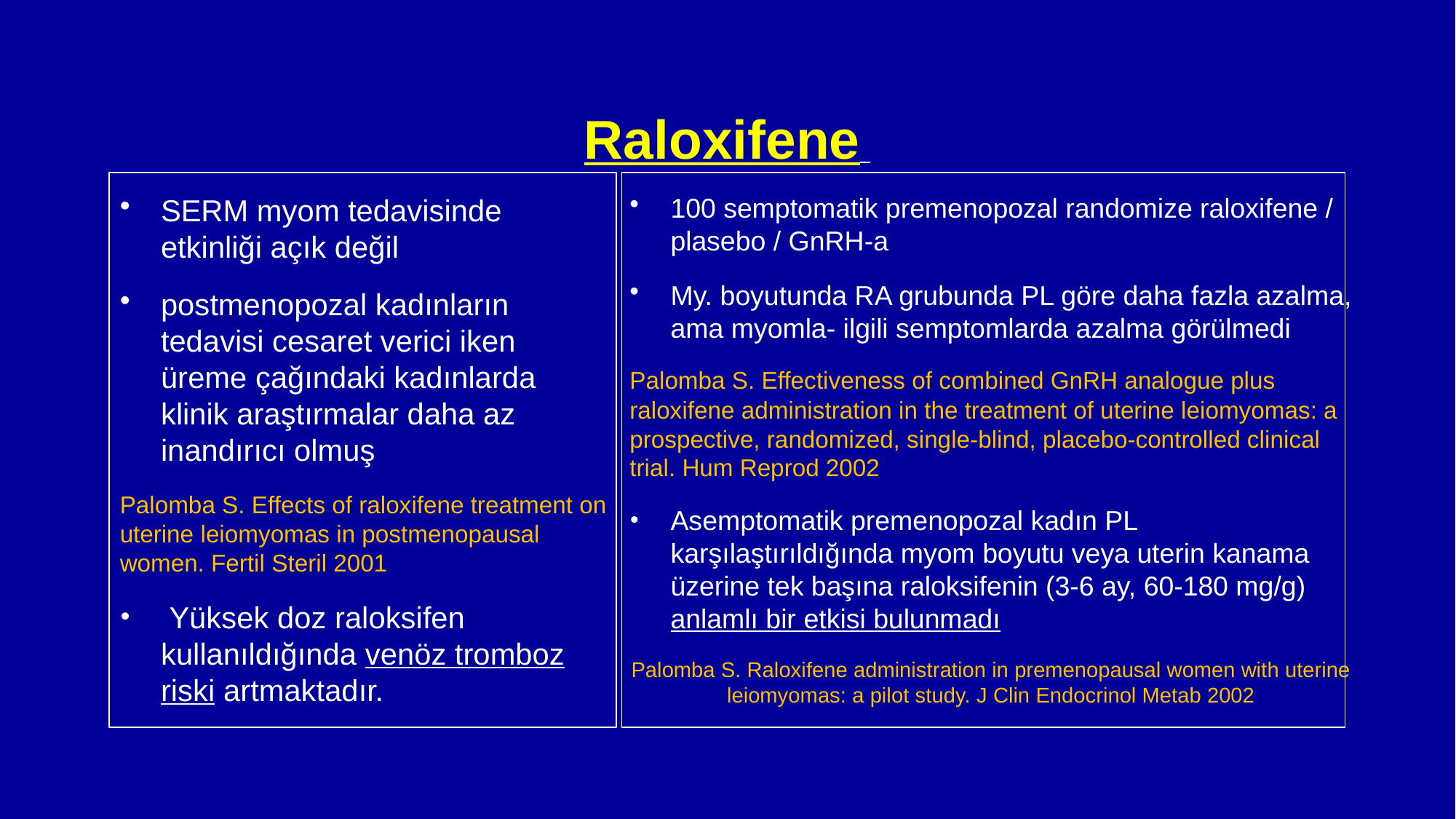

# Raloxifene

SERM myom tedavisinde etkinliği açık değil
postmenopozal kadınların tedavisi cesaret verici iken üreme çağındaki kadınlarda klinik araştırmalar daha az inandırıcı olmuş
Palomba S. Effects of raloxifene treatment on uterine leiomyomas in postmenopausal women. Fertil Steril 2001
 Yüksek doz raloksifen kullanıldığında venöz tromboz riski artmaktadır.
100 semptomatik premenopozal randomize raloxifene / plasebo / GnRH-a
My. boyutunda RA grubunda PL göre daha fazla azalma, ama myomla- ilgili semptomlarda azalma görülmedi
Palomba S. Effectiveness of combined GnRH analogue plus raloxifene administration in the treatment of uterine leiomyomas: a prospective, randomized, single-blind, placebo-controlled clinical trial. Hum Reprod 2002
Asemptomatik premenopozal kadın PL karşılaştırıldığında myom boyutu veya uterin kanama üzerine tek başına raloksifenin (3-6 ay, 60-180 mg/g) anlamlı bir etkisi bulunmadı
Palomba S. Raloxifene administration in premenopausal women with uterine leiomyomas: a pilot study. J Clin Endocrinol Metab 2002